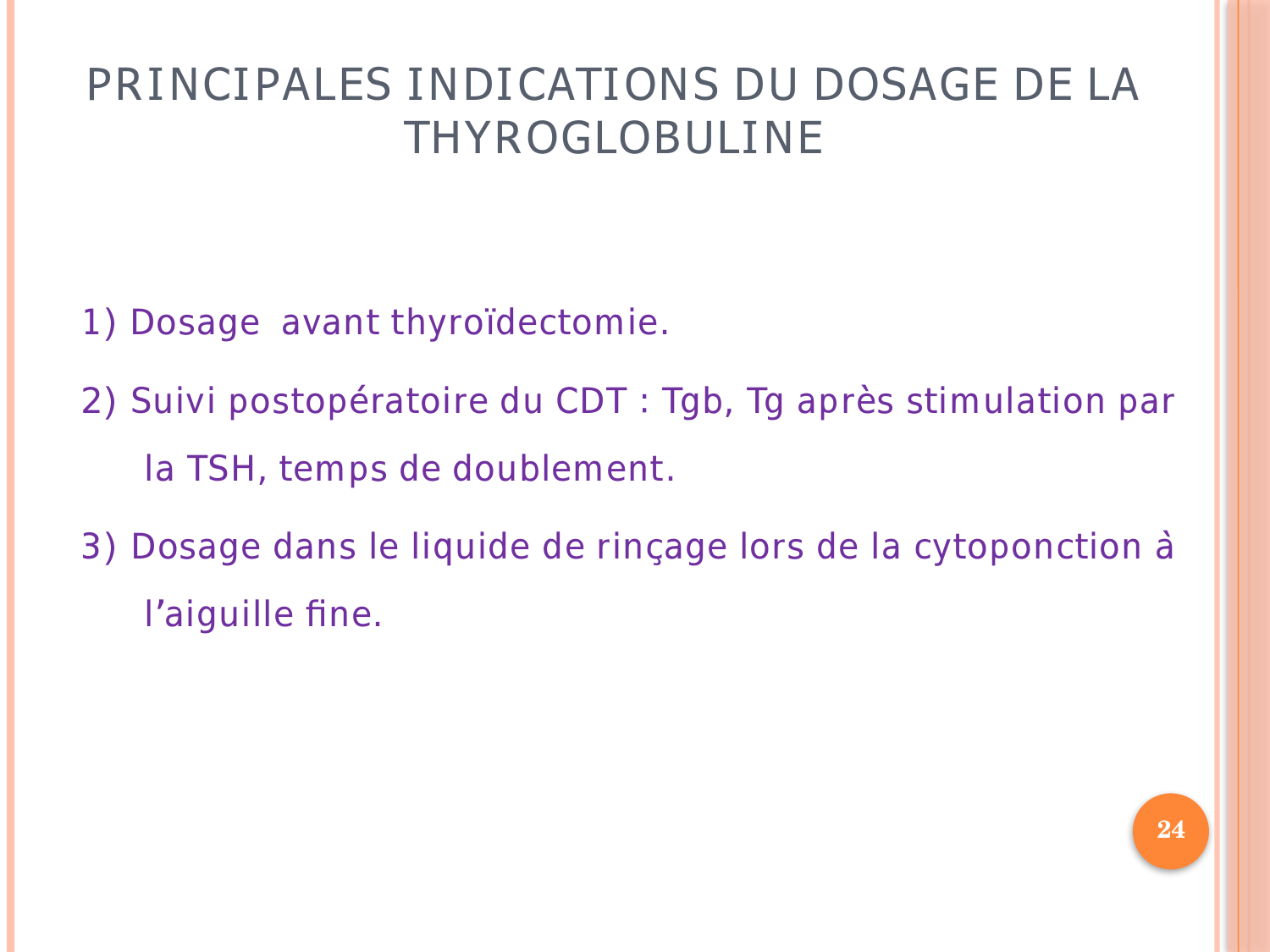

# Principales indications du dosage de la thyroglobuline
1) Dosage  avant thyroïdectomie.
2) Suivi postopératoire du CDT : Tgb, Tg après stimulation par la TSH, temps de doublement.
3) Dosage dans le liquide de rinçage lors de la cytoponction à l’aiguille fine.
24